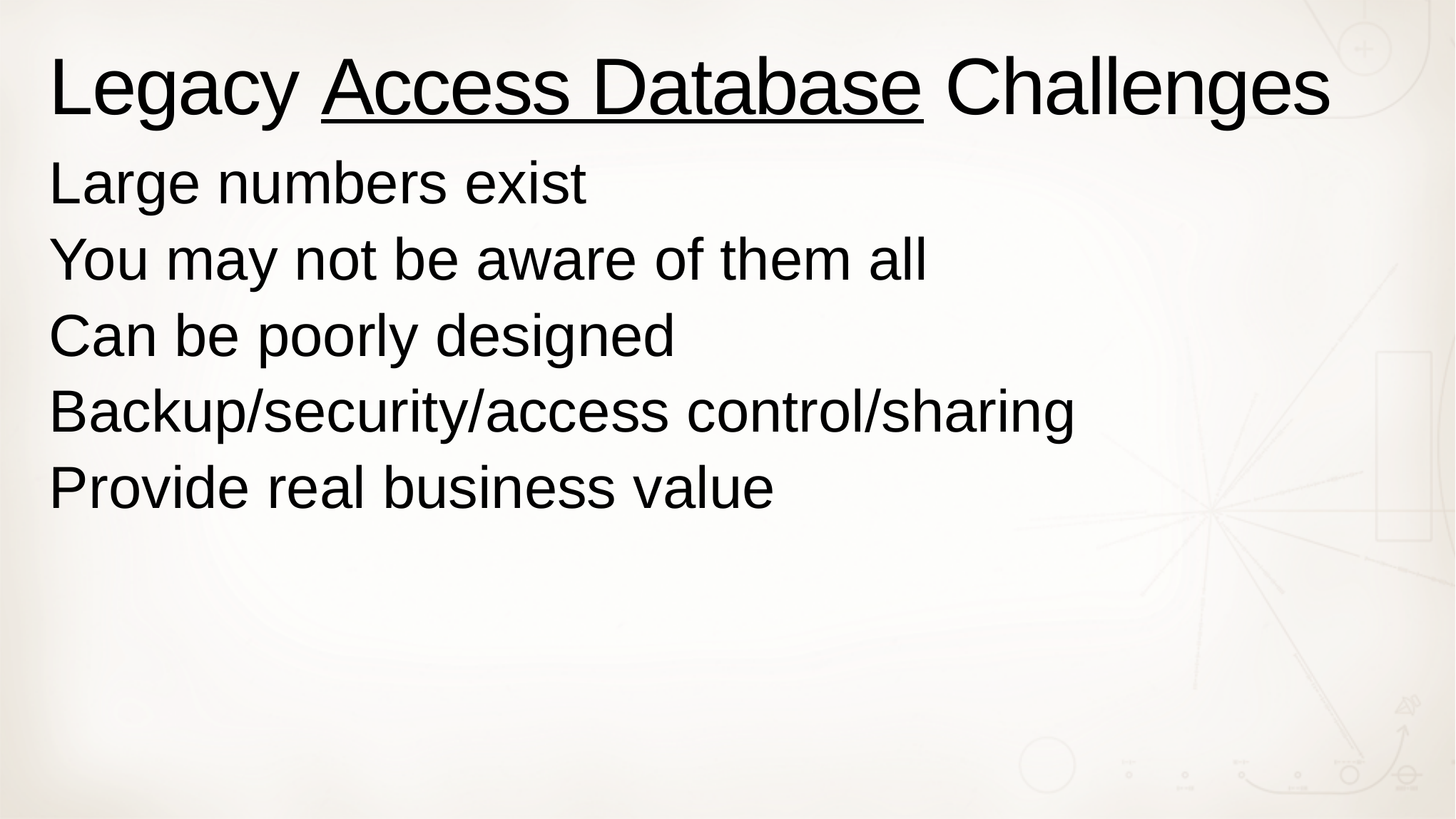

# Legacy Access Database Challenges
Large numbers exist
You may not be aware of them all
Can be poorly designed
Backup/security/access control/sharing
Provide real business value